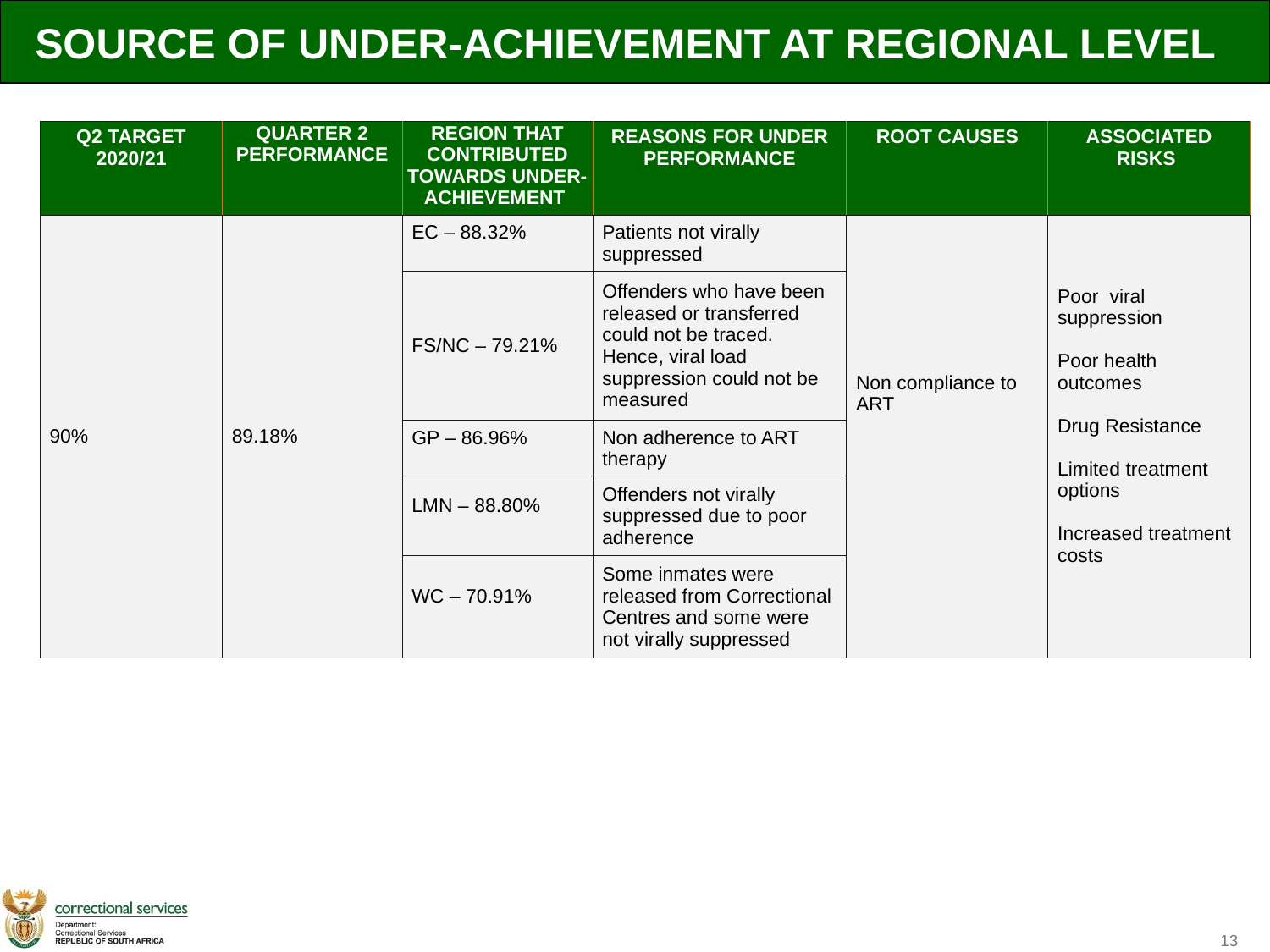

SOURCE OF UNDER-ACHIEVEMENT AT REGIONAL LEVEL
| Q2 TARGET 2020/21 | QUARTER 2 PERFORMANCE | REGION THAT CONTRIBUTED TOWARDS UNDER-ACHIEVEMENT | REASONS FOR UNDER PERFORMANCE | ROOT CAUSES | ASSOCIATED RISKS |
| --- | --- | --- | --- | --- | --- |
| 90% | 89.18% | EC – 88.32% | Patients not virally suppressed | Non compliance to ART | Poor viral suppression Poor health outcomes Drug Resistance Limited treatment options Increased treatment costs |
|  |  | FS/NC – 79.21% | Offenders who have been released or transferred could not be traced. Hence, viral load suppression could not be measured |  |  |
|  |  | GP – 86.96% | Non adherence to ART therapy |  |  |
|  |  | LMN – 88.80% | Offenders not virally suppressed due to poor adherence |  |  |
|  |  | WC – 70.91% | Some inmates were released from Correctional Centres and some were not virally suppressed |  |  |